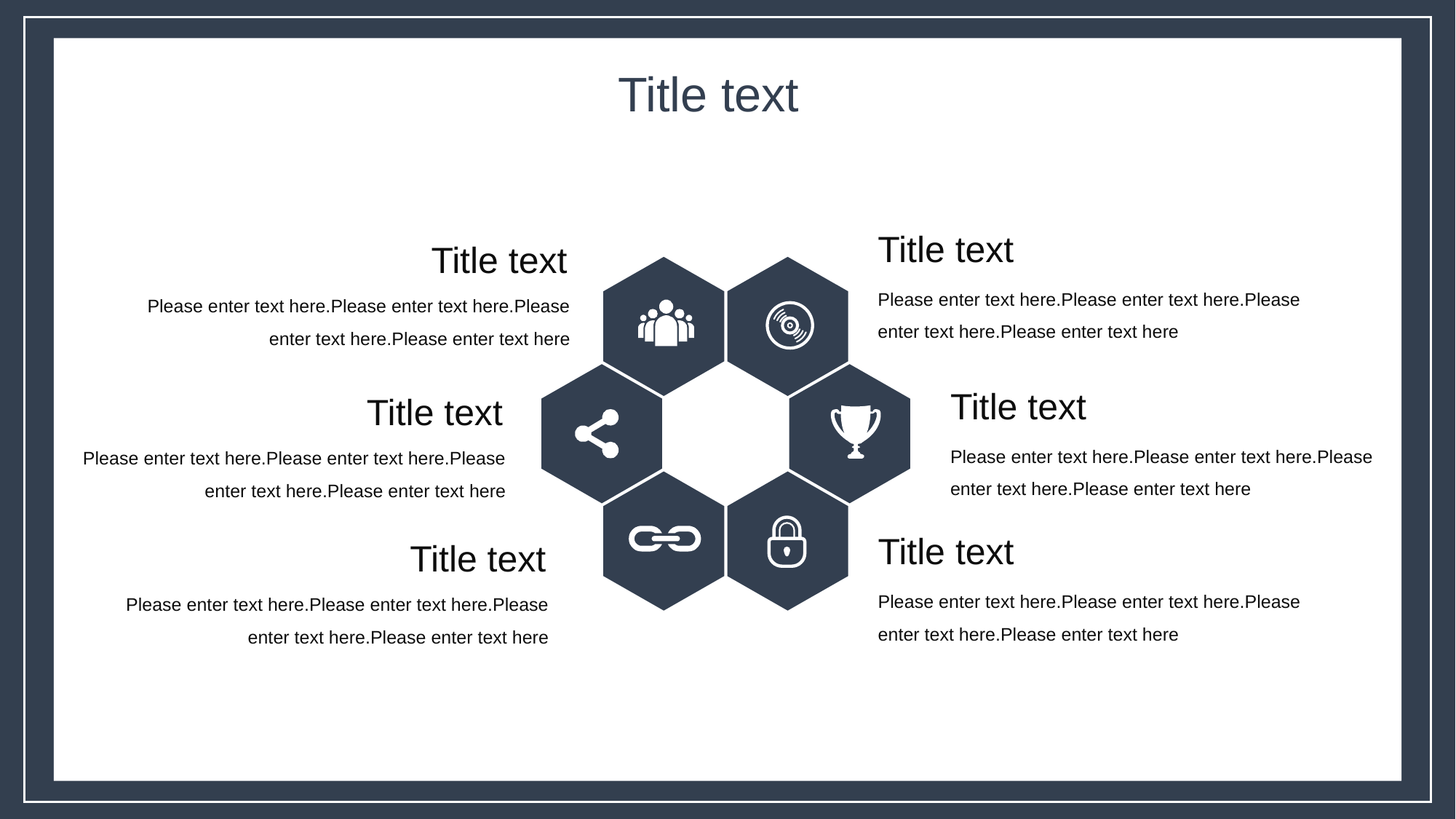

Title text
Title text
Title text

Please enter text here.Please enter text here.Please enter text here.Please enter text here
Please enter text here.Please enter text here.Please enter text here.Please enter text here

Title text
Title text

Please enter text here.Please enter text here.Please enter text here.Please enter text here
Please enter text here.Please enter text here.Please enter text here.Please enter text here

Title text

Title text

Please enter text here.Please enter text here.Please enter text here.Please enter text here
Please enter text here.Please enter text here.Please enter text here.Please enter text here